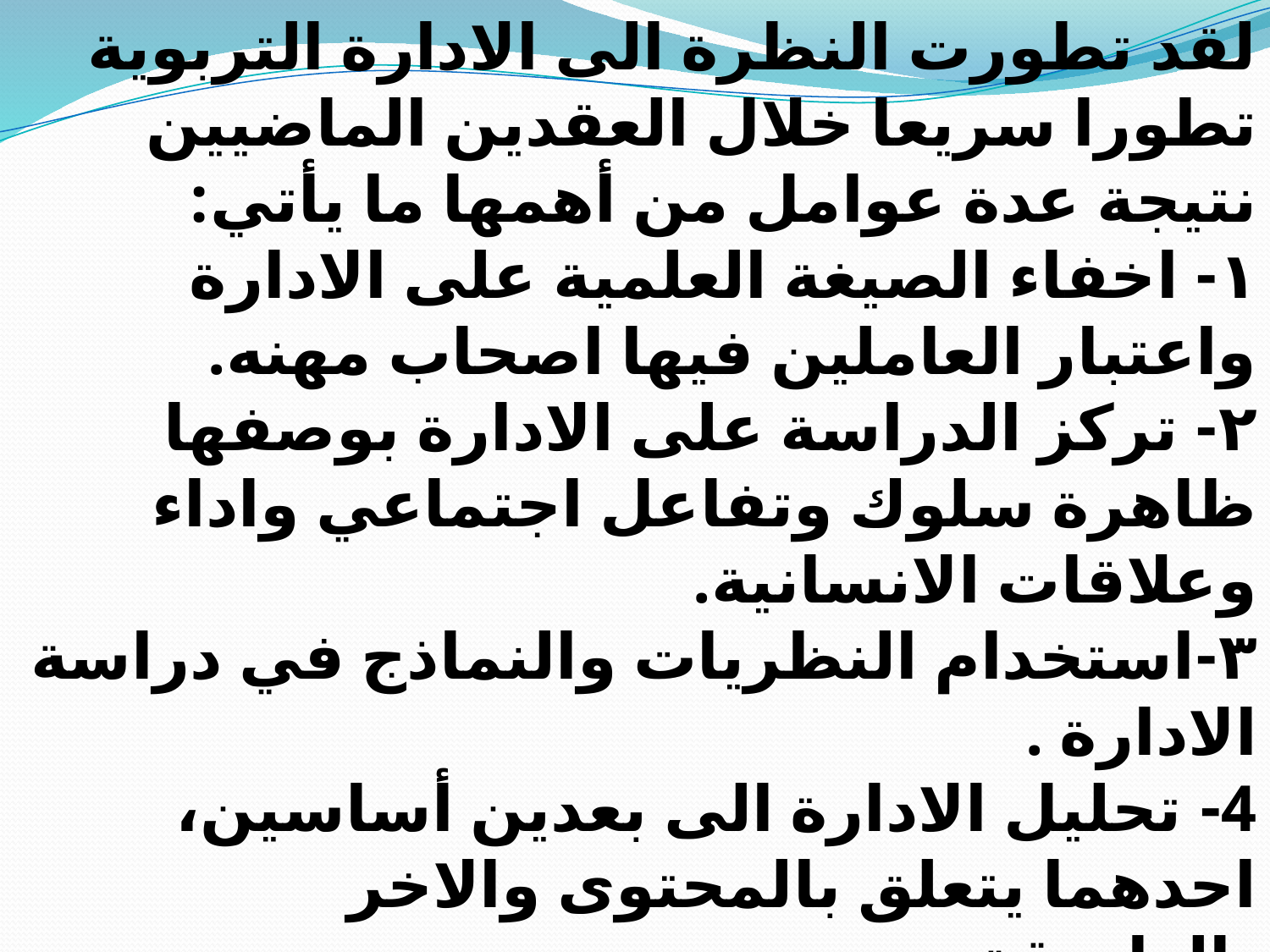

لقد تطورت النظرة الى الادارة التربوية تطورا سريعا خلال العقدين الماضيين نتيجة عدة عوامل من أهمها ما يأتي:
١- اخفاء الصيغة العلمية على الادارة واعتبار العاملين فيها اصحاب مهنه.
۲- تركز الدراسة على الادارة بوصفها ظاهرة سلوك وتفاعل اجتماعي واداء وعلاقات الانسانية.
٣-استخدام النظريات والنماذج في دراسة الادارة .
4- تحليل الادارة الى بعدين أساسين، احدهما يتعلق بالمحتوى والاخر بالطريقة .